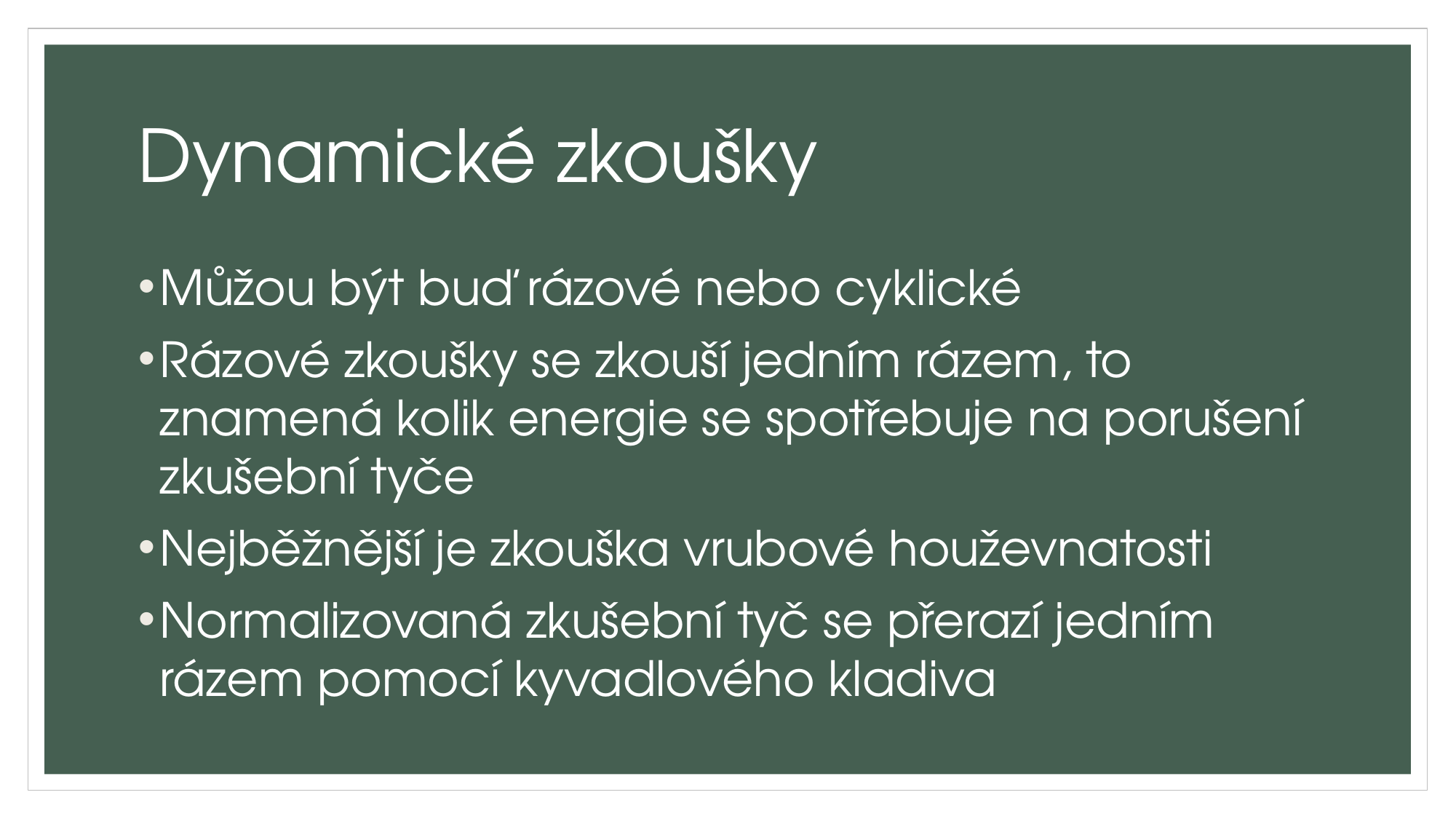

# Dynamické zkoušky
Můžou být buď rázové nebo cyklické
Rázové zkoušky se zkouší jedním rázem, to znamená kolik energie se spotřebuje na porušení zkušební tyče
Nejběžnější je zkouška vrubové houževnatosti
Normalizovaná zkušební tyč se přerazí jedním rázem pomocí kyvadlového kladiva